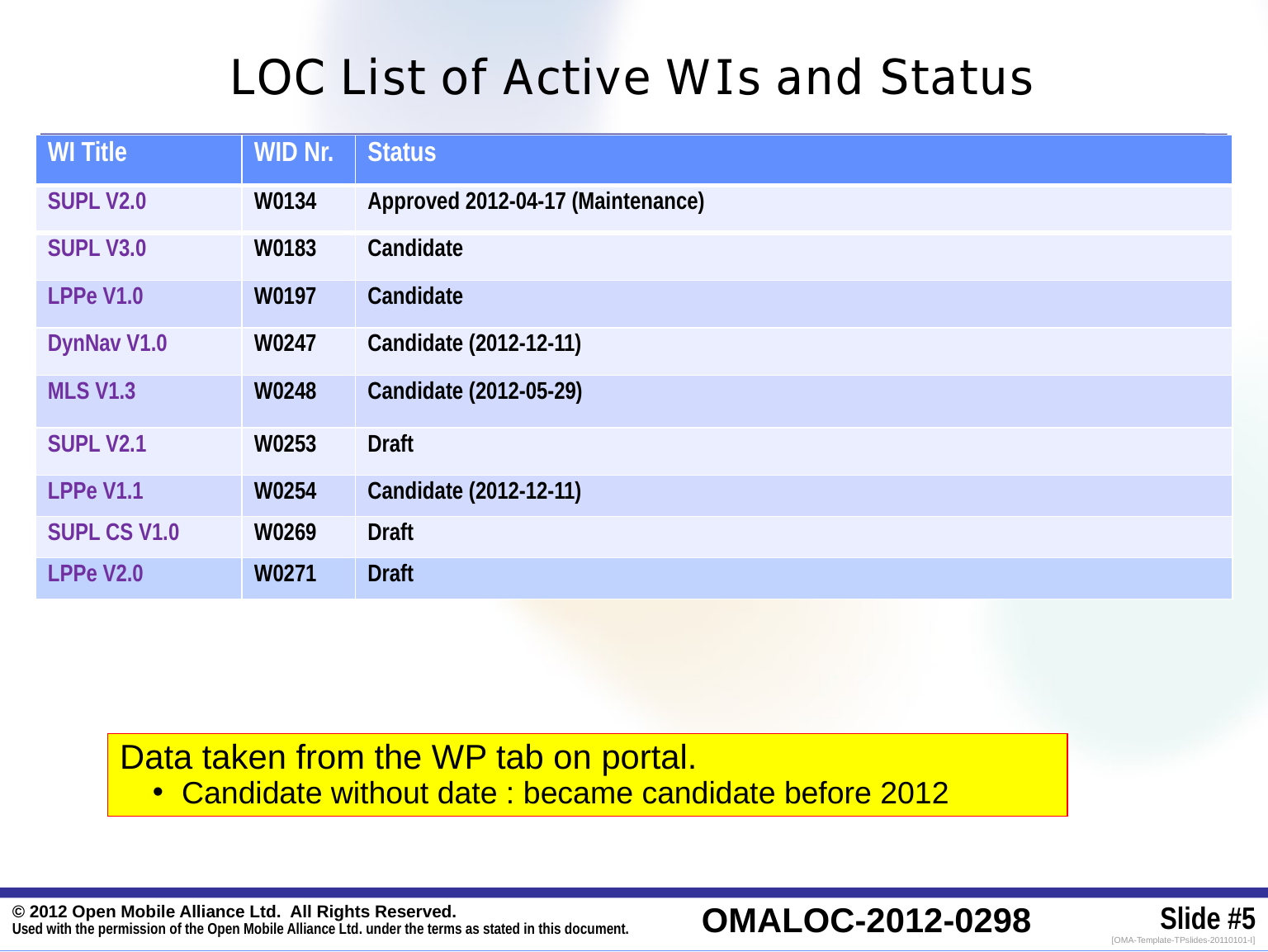

# LOC List of Active WIs and Status
| WI Title | WID Nr. | Status |
| --- | --- | --- |
| SUPL V2.0 | W0134 | Approved 2012-04-17 (Maintenance) |
| SUPL V3.0 | W0183 | Candidate |
| LPPe V1.0 | W0197 | Candidate |
| DynNav V1.0 | W0247 | Candidate (2012-12-11) |
| MLS V1.3 | W0248 | Candidate (2012-05-29) |
| SUPL V2.1 | W0253 | Draft |
| LPPe V1.1 | W0254 | Candidate (2012-12-11) |
| SUPL CS V1.0 | W0269 | Draft |
| LPPe V2.0 | W0271 | Draft |
Data taken from the WP tab on portal.
Candidate without date : became candidate before 2012